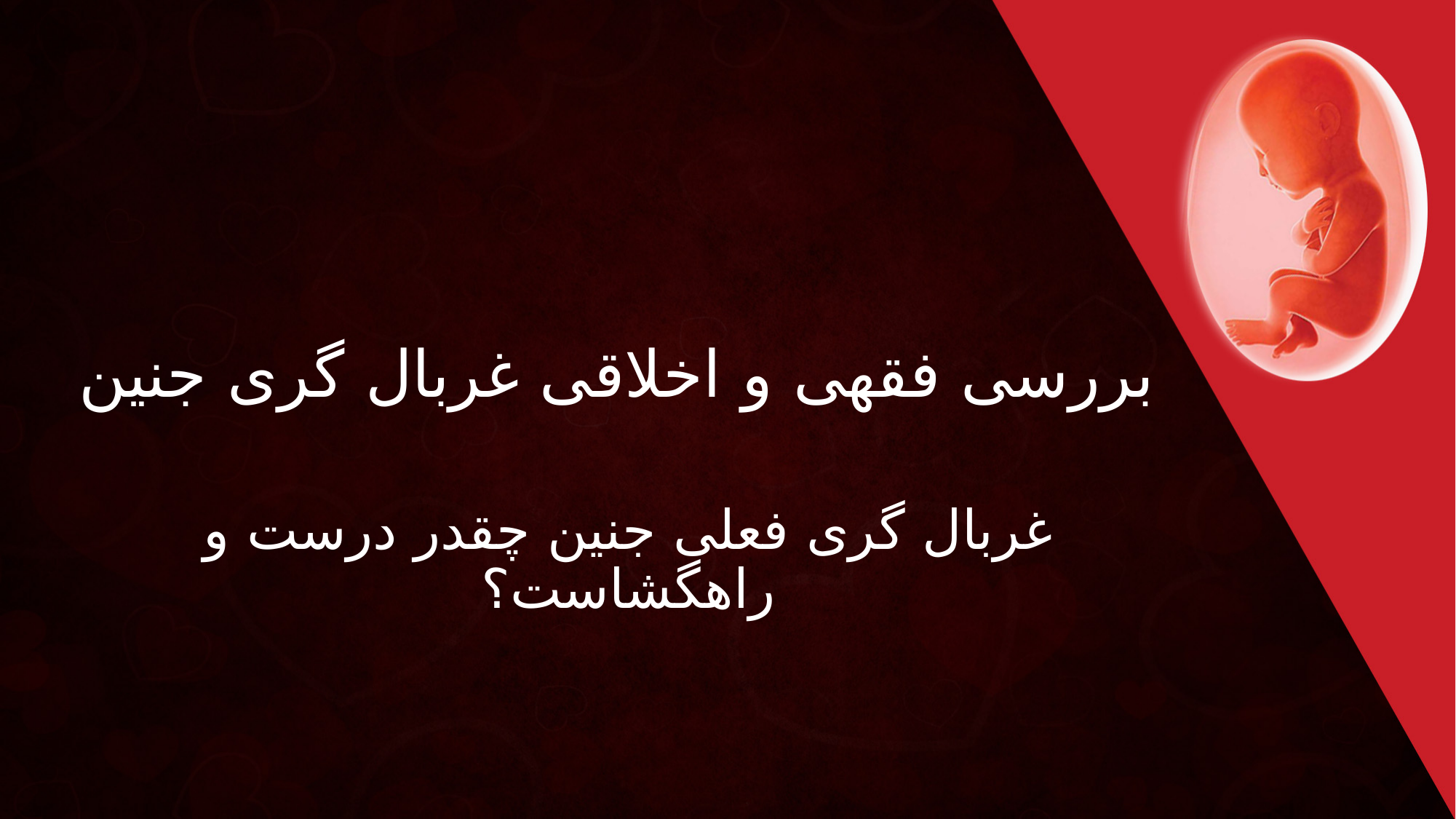

# بررسی فقهی و اخلاقی غربال گری جنین
غربال گری فعلی جنین چقدر درست و راهگشاست؟